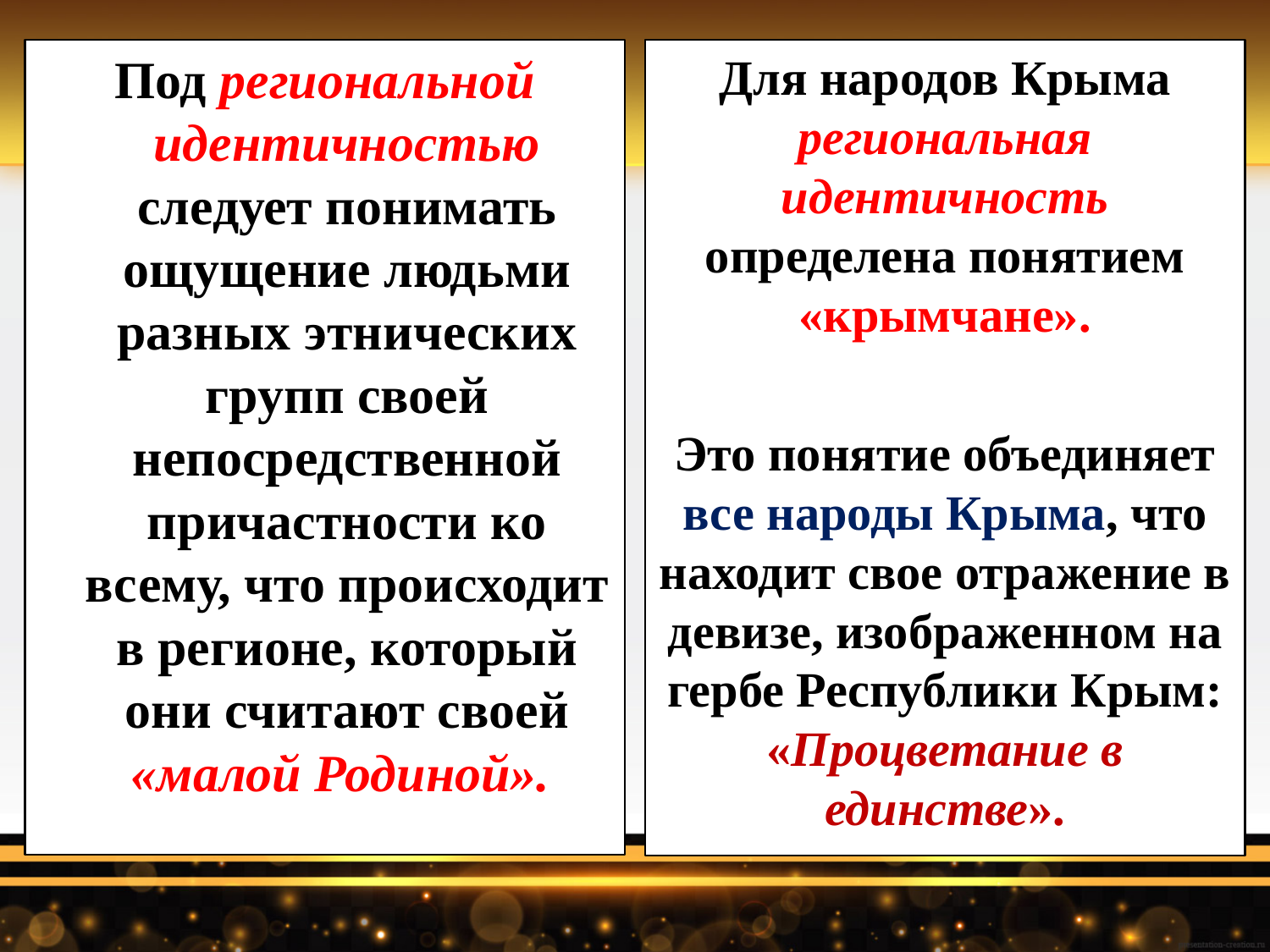

Под региональной идентичностью следует понимать ощущение людьми разных этнических групп своей непосредственной причастности ко всему, что происходит в регионе, который они считают своей «малой Родиной».

Для народов Крыма региональная идентичность определена понятием «крымчане».

Это понятие объединяет все народы Крыма, что находит свое отражение в девизе, изображенном на гербе Республики Крым: «Процветание в единстве».